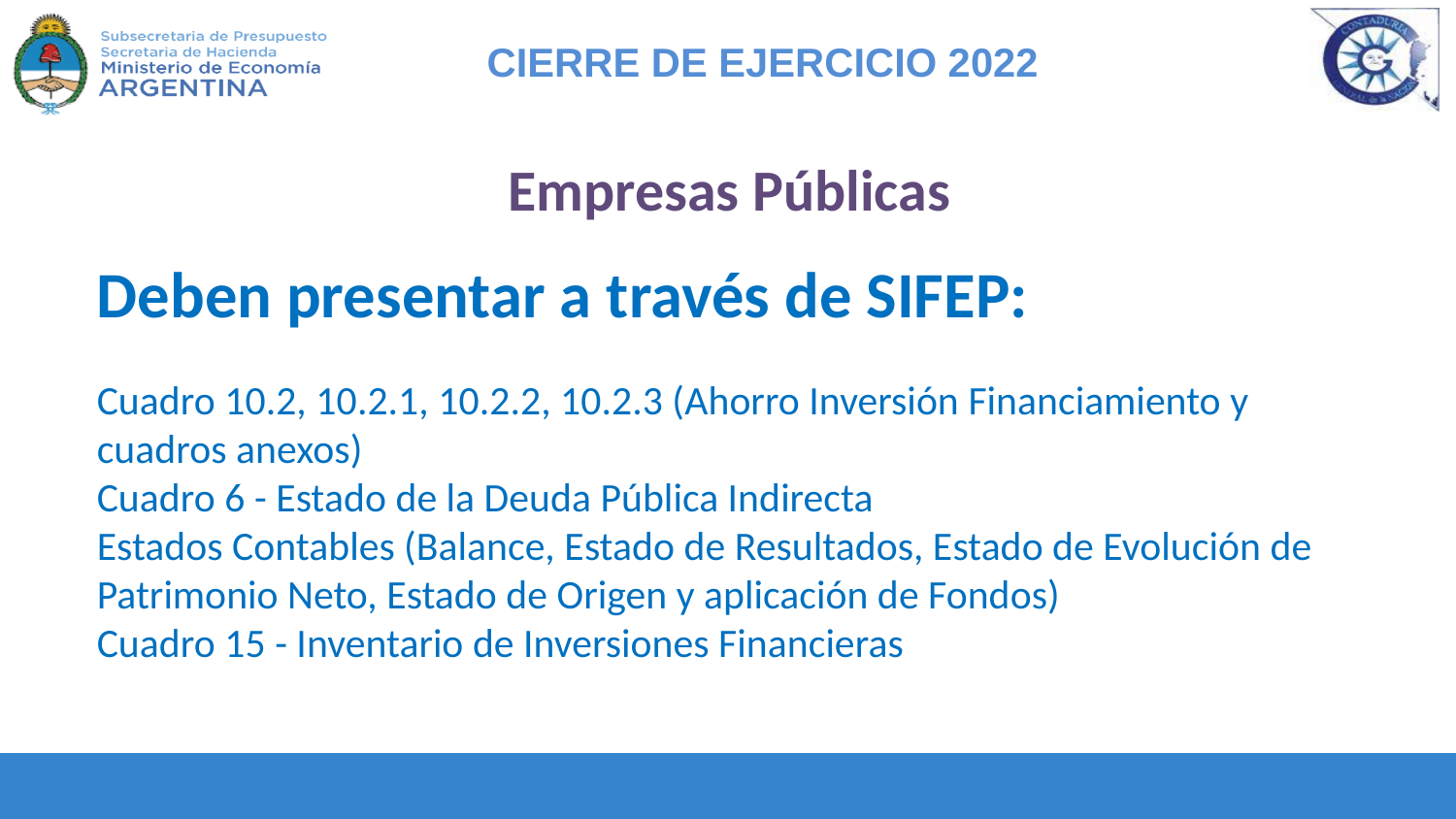

Empresas Públicas
Deben presentar a través de SIFEP:
Cuadro 10.2, 10.2.1, 10.2.2, 10.2.3 (Ahorro Inversión Financiamiento y cuadros anexos)
Cuadro 6 - Estado de la Deuda Pública Indirecta
Estados Contables (Balance, Estado de Resultados, Estado de Evolución de Patrimonio Neto, Estado de Origen y aplicación de Fondos)
Cuadro 15 - Inventario de Inversiones Financieras